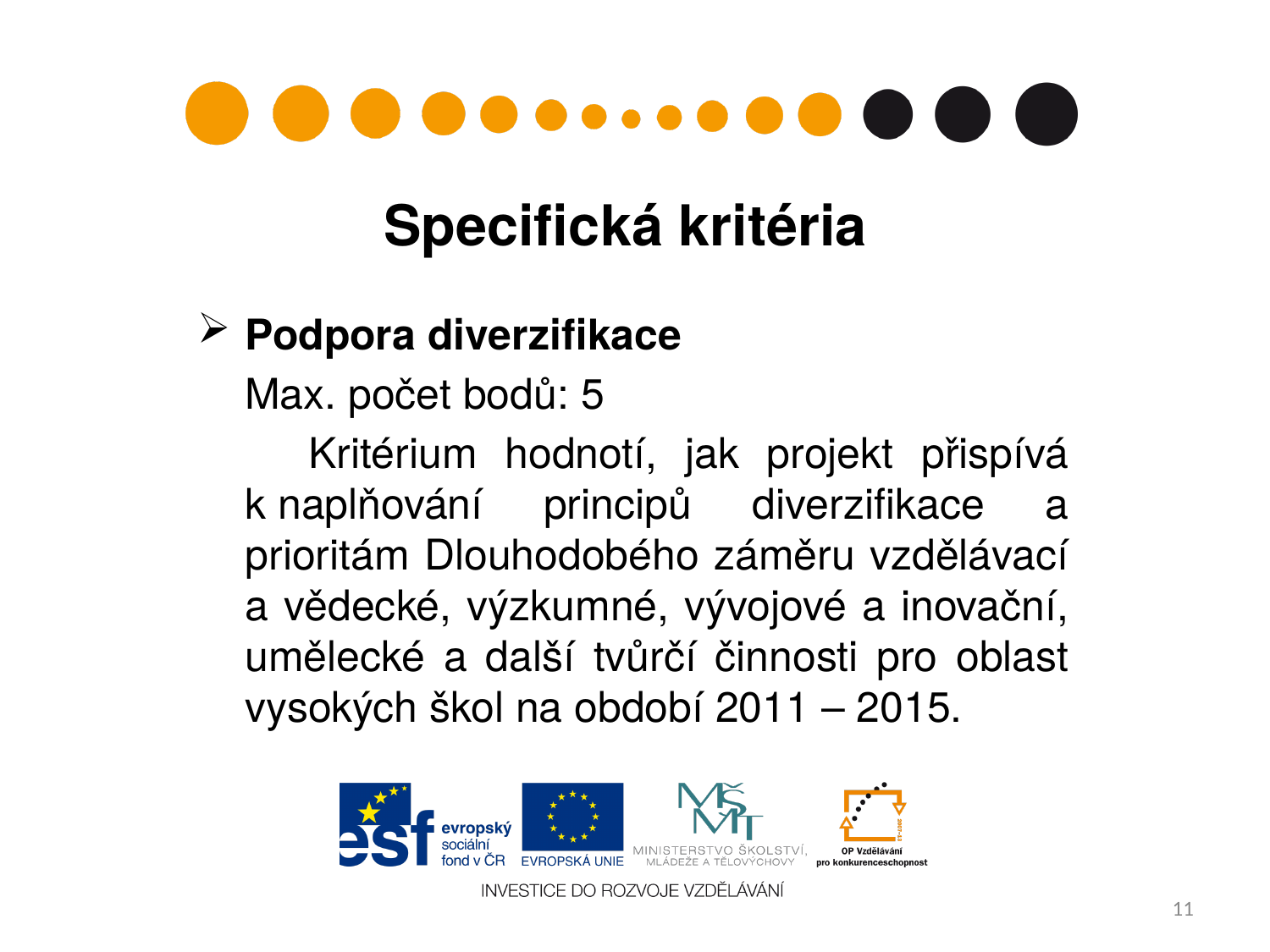

# Specifická kritéria
Podpora diverzifikace
    Max. počet bodů: 5
    Kritérium hodnotí, jak projekt přispívá k naplňování principů diverzifikace a prioritám Dlouhodobého záměru vzdělávací a vědecké, výzkumné, vývojové a inovační, umělecké a další tvůrčí činnosti pro oblast vysokých škol na období 2011 – 2015.
11